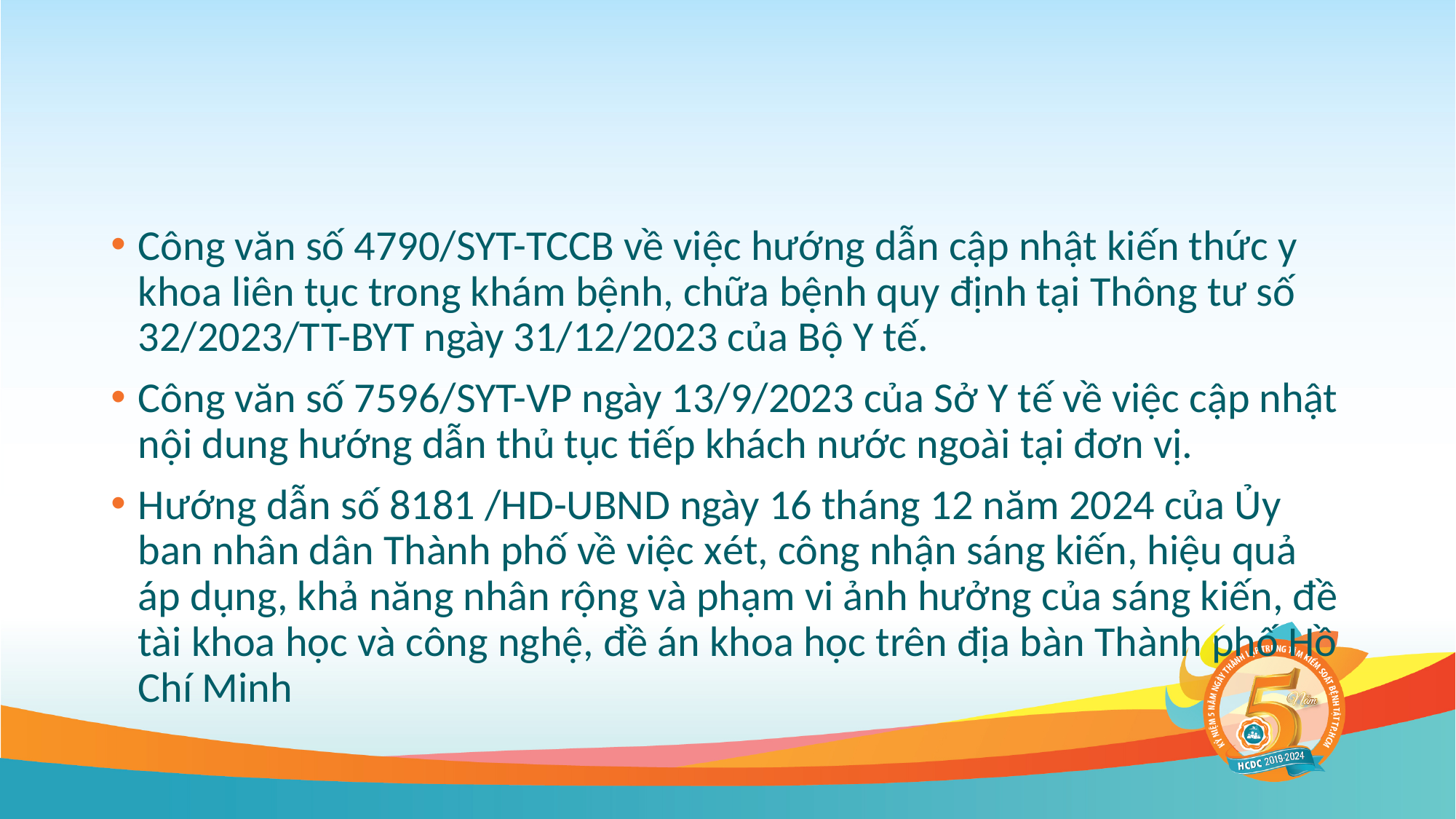

#
Công văn số 4790/SYT-TCCB về việc hướng dẫn cập nhật kiến thức y khoa liên tục trong khám bệnh, chữa bệnh quy định tại Thông tư số 32/2023/TT-BYT ngày 31/12/2023 của Bộ Y tế.
Công văn số 7596/SYT-VP ngày 13/9/2023 của Sở Y tế về việc cập nhật nội dung hướng dẫn thủ tục tiếp khách nước ngoài tại đơn vị.
Hướng dẫn số 8181 /HD-UBND ngày 16 tháng 12 năm 2024 của Ủy ban nhân dân Thành phố về việc xét, công nhận sáng kiến, hiệu quả áp dụng, khả năng nhân rộng và phạm vi ảnh hưởng của sáng kiến, đề tài khoa học và công nghệ, đề án khoa học trên địa bàn Thành phố Hồ Chí Minh